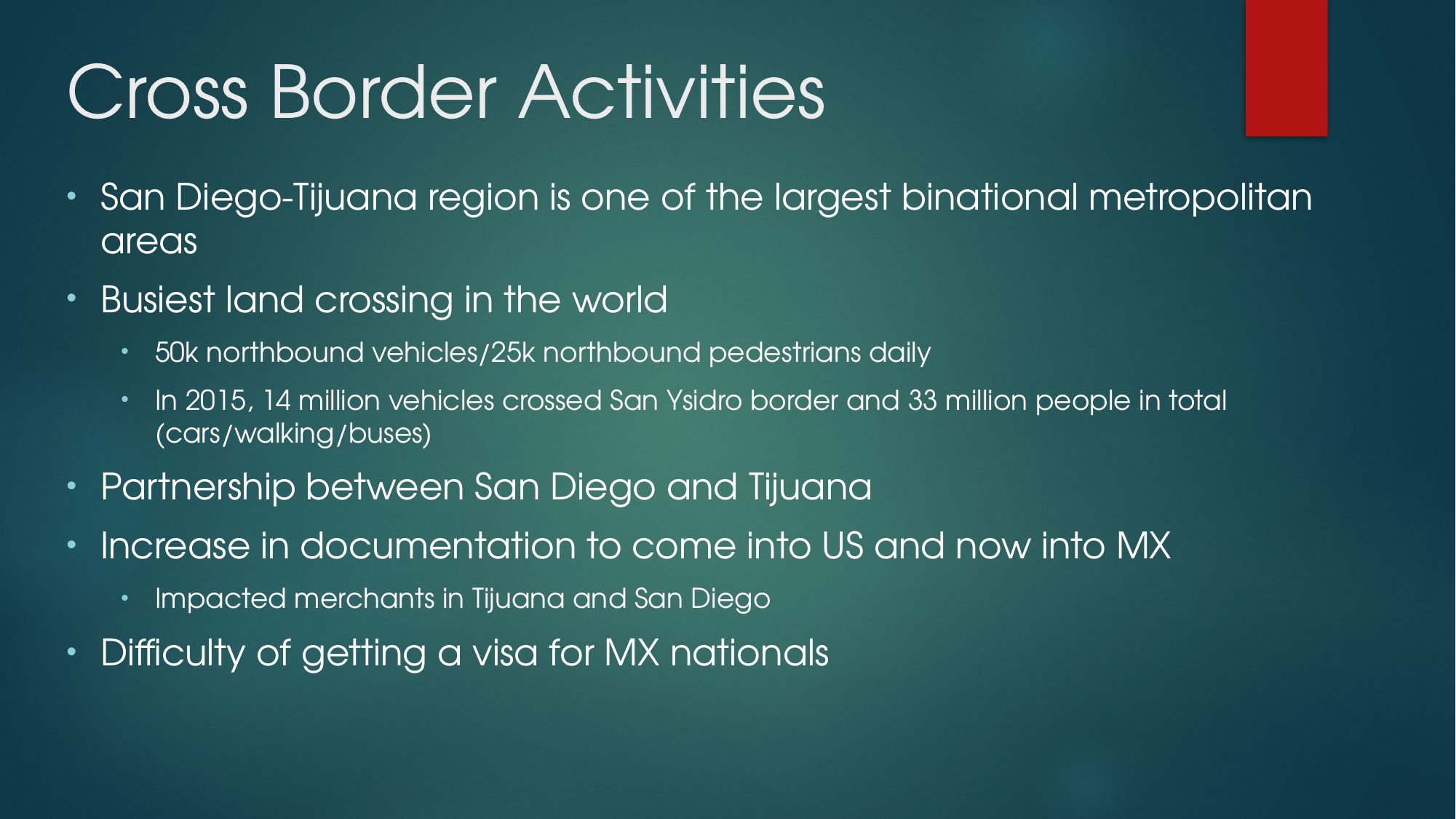

# Cross Border Activities
San Diego-Tijuana region is one of the largest binational metropolitan areas
Busiest land crossing in the world
50k northbound vehicles/25k northbound pedestrians daily
In 2015, 14 million vehicles crossed San Ysidro border and 33 million people in total (cars/walking/buses)
Partnership between San Diego and Tijuana
Increase in documentation to come into US and now into MX
Impacted merchants in Tijuana and San Diego
Difficulty of getting a visa for MX nationals